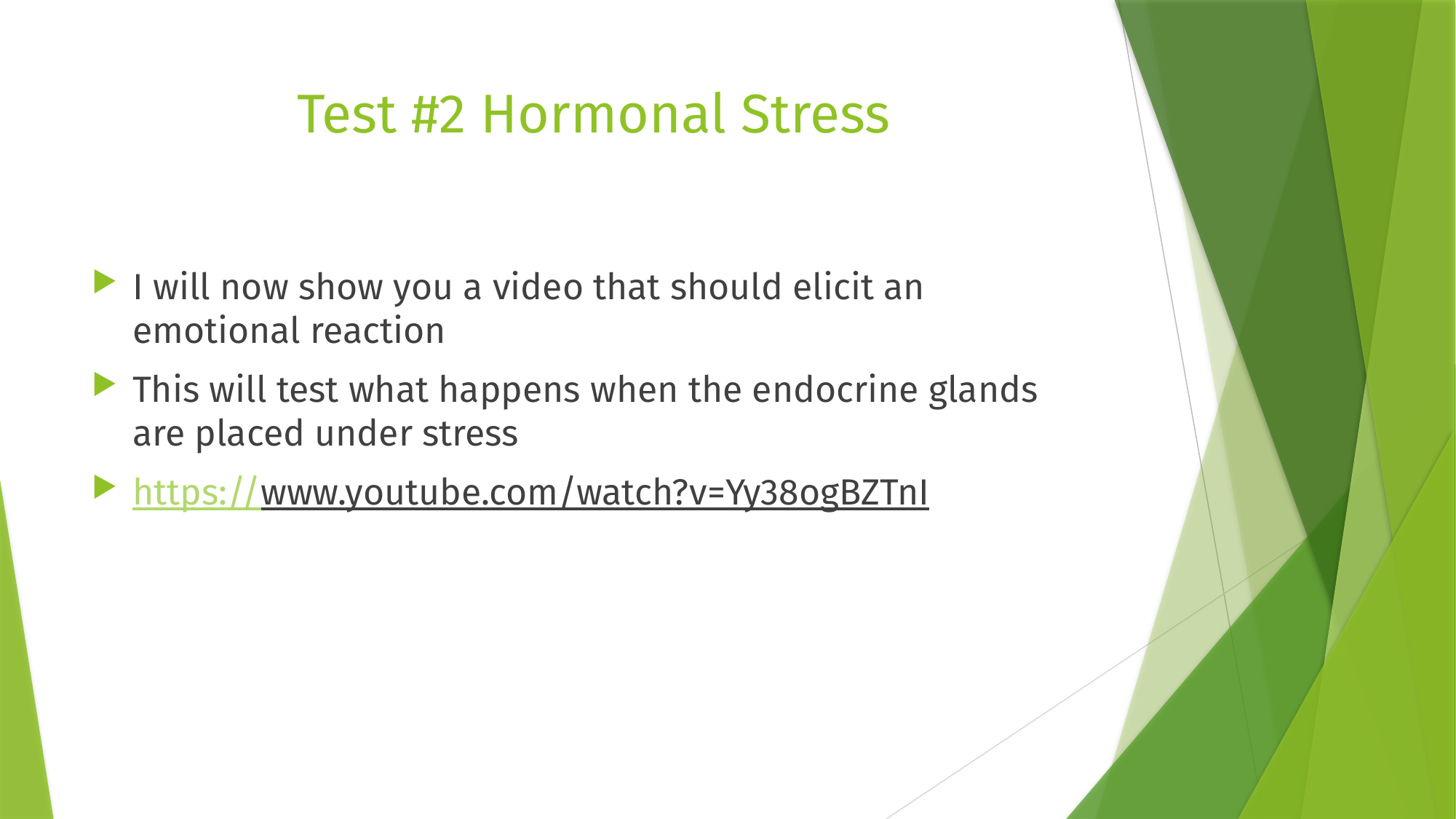

# Test #2 Hormonal Stress
I will now show you a video that should elicit an emotional reaction
This will test what happens when the endocrine glands are placed under stress
https://www.youtube.com/watch?v=Yy38ogBZTnI